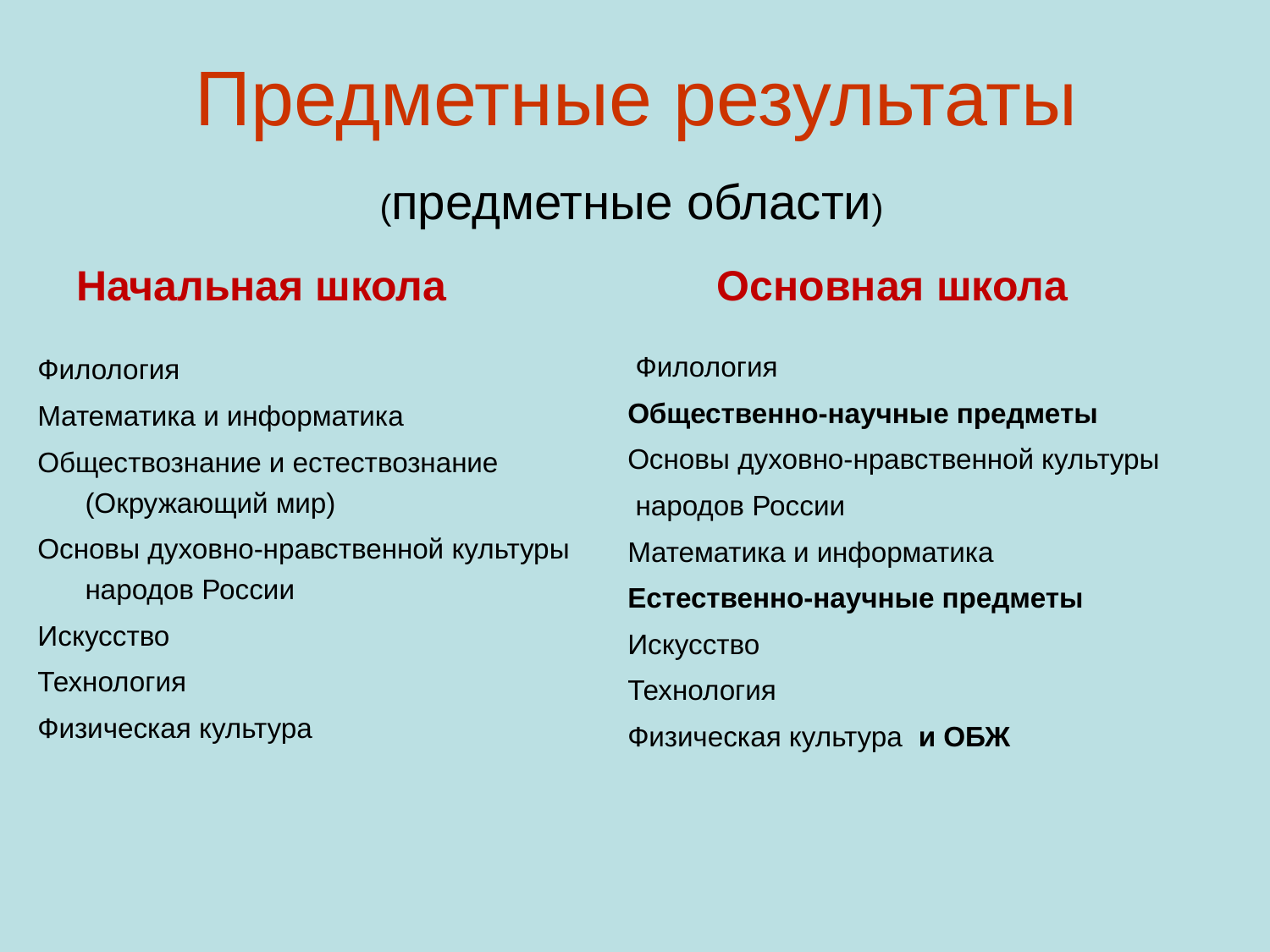

Предметные результаты
(предметные области)
Начальная школа
     Основная школа

Филология
Математика и информатика
Обществознание и естествознание (Окружающий мир)
Основы духовно-нравственной культуры народов России
Искусство
Технология
Физическая культура

 Филология
Общественно-научные предметы
Основы духовно-нравственной культуры
 народов России
Математика и информатика
Естественно-научные предметы
Искусство
Технология
Физическая культура  и ОБЖ